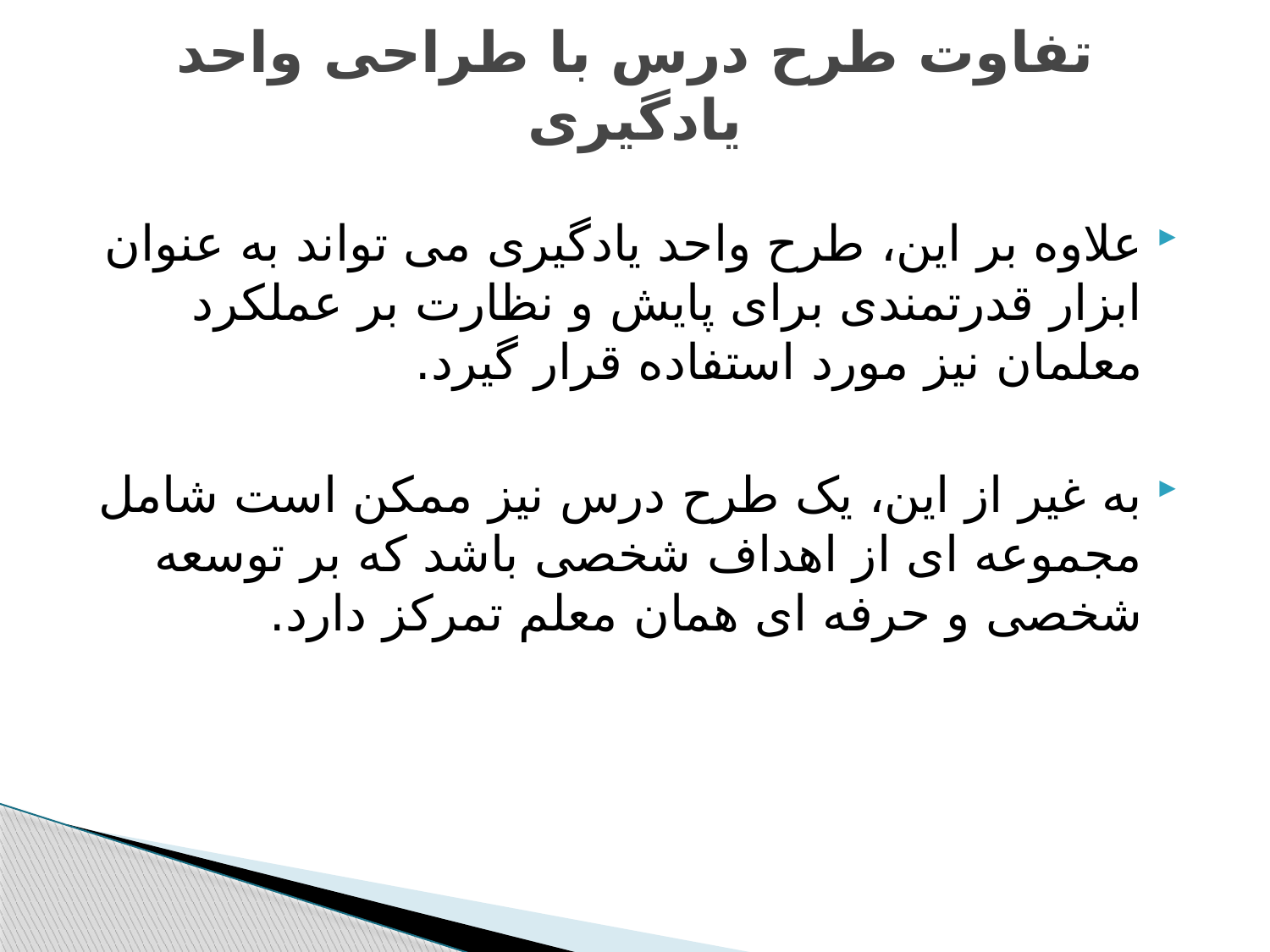

# تفاوت طرح درس با طراحی واحد یادگیری
علاوه بر این، طرح واحد یادگیری می تواند به عنوان ابزار قدرتمندی برای پایش و نظارت بر عملکرد معلمان نیز مورد استفاده قرار گیرد.

به غیر از این، یک طرح درس نیز ممکن است شامل مجموعه ای از اهداف شخصی باشد که بر توسعه شخصی و حرفه ای همان معلم تمرکز دارد.